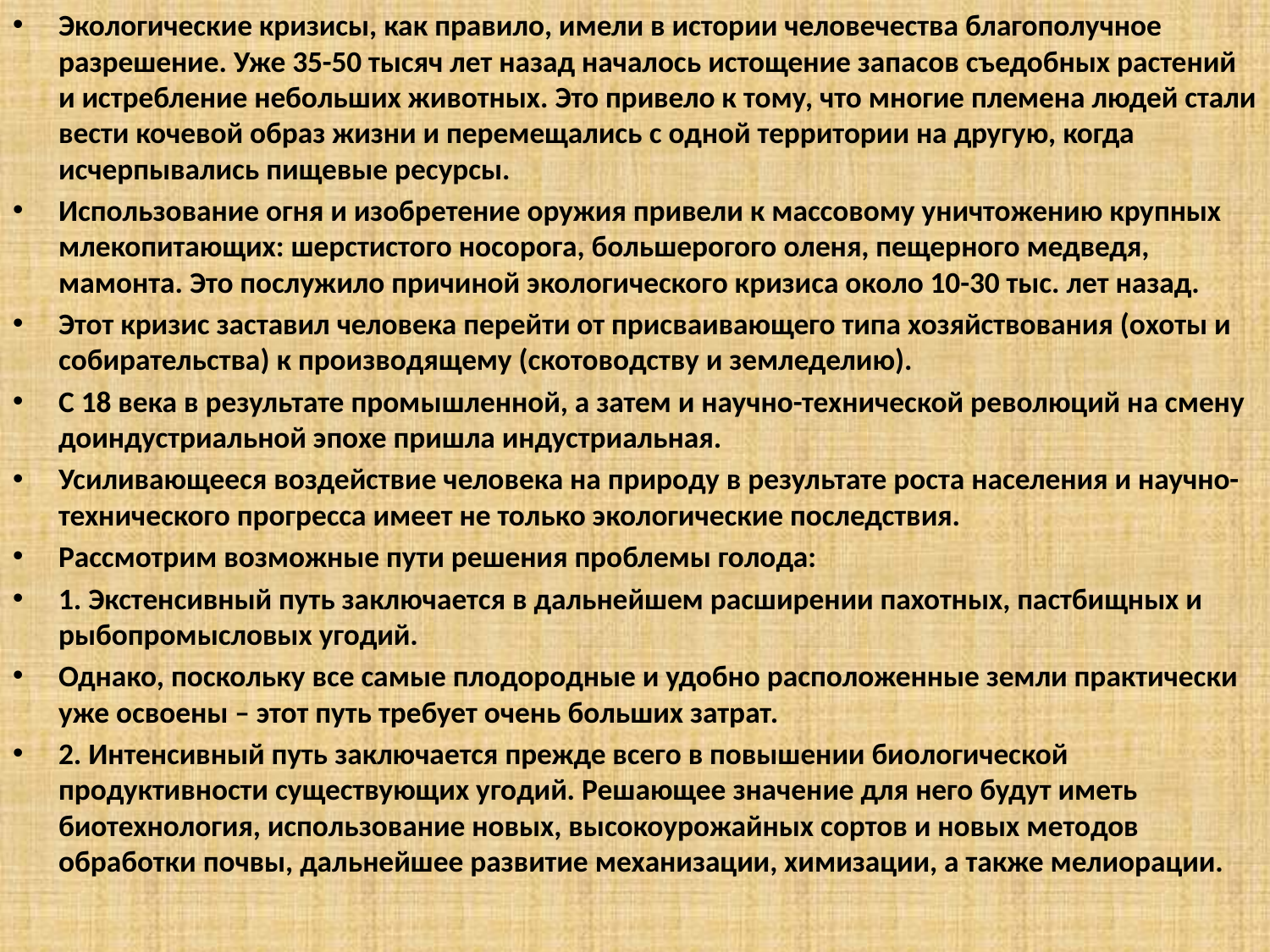

Экологические кризисы, как правило, имели в истории человечества благополучное разрешение. Уже 35-50 тысяч лет назад началось истощение запасов съедобных растений и истребление небольших животных. Это привело к тому, что многие племена людей стали вести кочевой образ жизни и перемещались с одной территории на другую, когда исчерпывались пищевые ресурсы.
Использование огня и изобретение оружия привели к массовому уничтожению крупных млекопитающих: шерстистого носорога, большерогого оленя, пещерного медведя, мамонта. Это послужило причиной экологического кризиса около 10-30 тыс. лет назад.
Этот кризис заставил человека перейти от присваивающего типа хозяйствования (охоты и собирательства) к производящему (скотоводству и земледелию).
С 18 века в результате промышленной, а затем и научно-технической революций на смену доиндустриальной эпохе пришла индустриальная.
Усиливающееся воздействие человека на природу в результате роста населения и научно-технического прогресса имеет не только экологические последствия.
Рассмотрим возможные пути решения проблемы голода:
1. Экстенсивный путь заключается в дальнейшем расширении пахотных, пастбищных и рыбопромысловых угодий.
Однако, поскольку все самые плодородные и удобно расположенные земли практически уже освоены – этот путь требует очень больших затрат.
2. Интенсивный путь заключается прежде всего в повышении биологической продуктивности существующих угодий. Решающее значение для него будут иметь биотехнология, использование новых, высокоурожайных сортов и новых методов обработки почвы, дальнейшее развитие механизации, химизации, а также мелиорации.